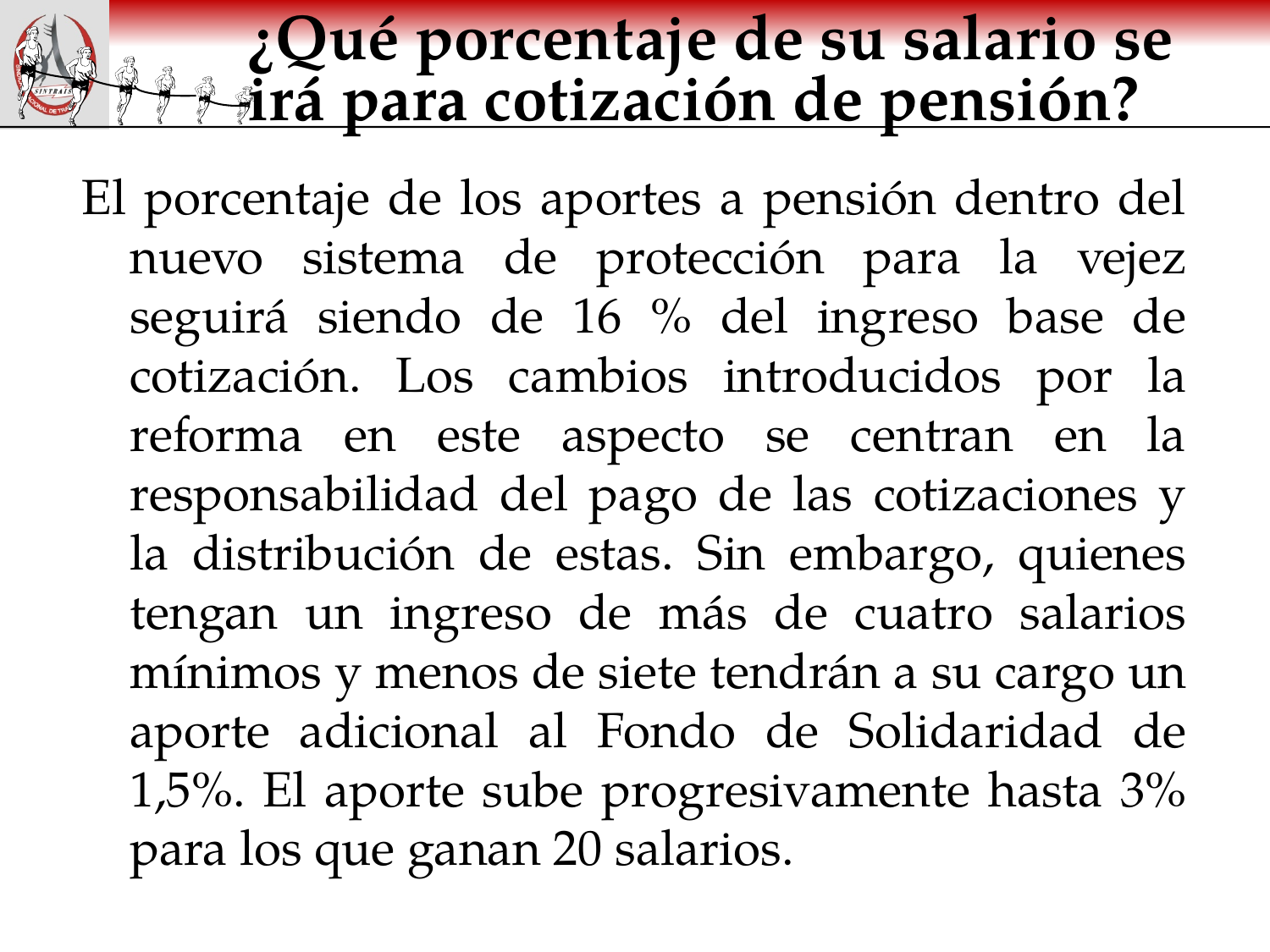

# ¿Qué porcentaje de su salario se irá para cotización de pensión?
El porcentaje de los aportes a pensión dentro del nuevo sistema de protección para la vejez seguirá siendo de 16 % del ingreso base de cotización. Los cambios introducidos por la reforma en este aspecto se centran en la responsabilidad del pago de las cotizaciones y la distribución de estas. Sin embargo, quienes tengan un ingreso de más de cuatro salarios mínimos y menos de siete tendrán a su cargo un aporte adicional al Fondo de Solidaridad de 1,5%. El aporte sube progresivamente hasta 3% para los que ganan 20 salarios.